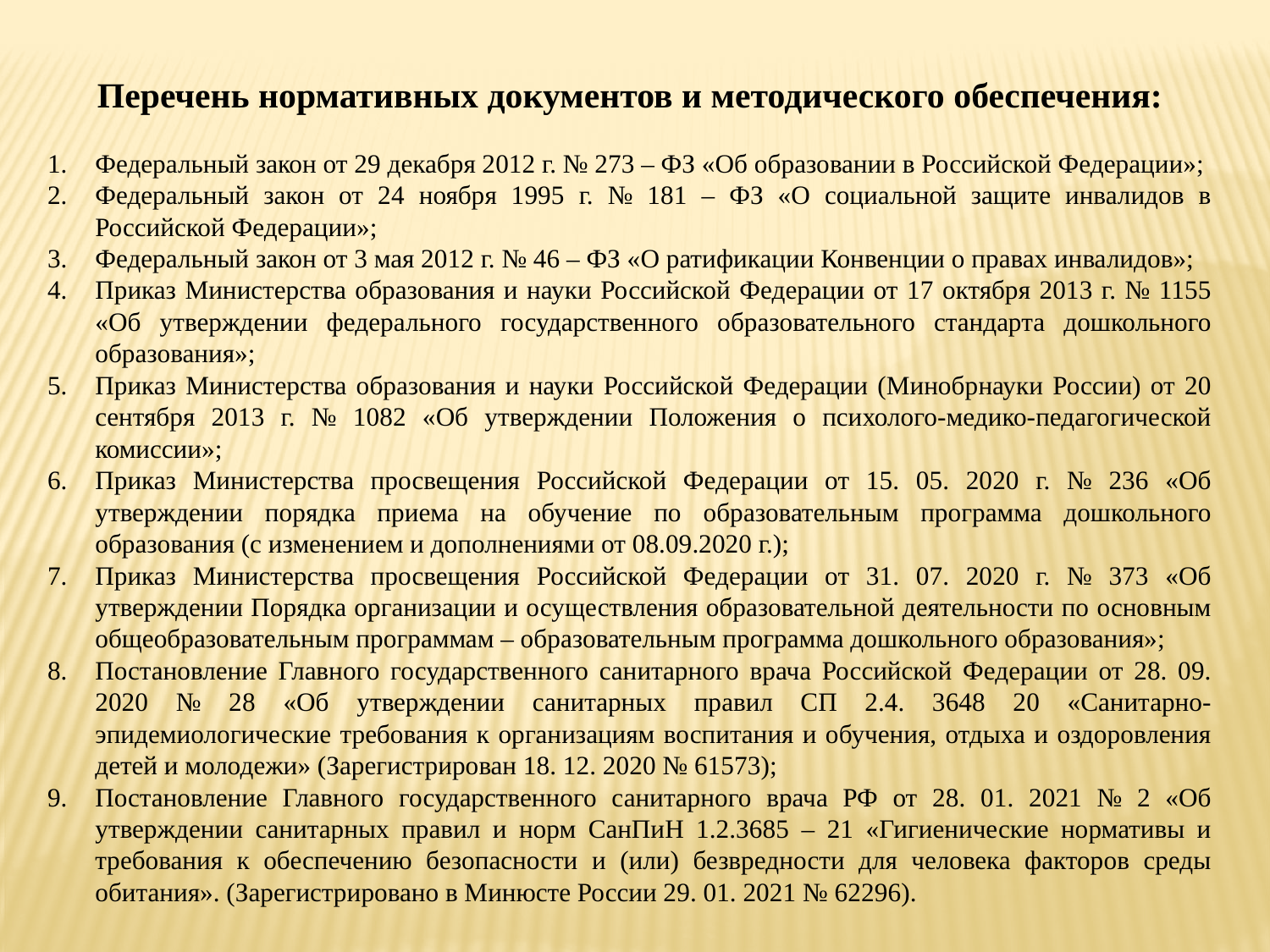

Перечень нормативных документов и методического обеспечения:
Федеральный закон от 29 декабря 2012 г. № 273 – ФЗ «Об образовании в Российской Федерации»;
Федеральный закон от 24 ноября 1995 г. № 181 – ФЗ «О социальной защите инвалидов в Российской Федерации»;
Федеральный закон от 3 мая 2012 г. № 46 – ФЗ «О ратификации Конвенции о правах инвалидов»;
Приказ Министерства образования и науки Российской Федерации от 17 октября 2013 г. № 1155 «Об утверждении федерального государственного образовательного стандарта дошкольного образования»;
Приказ Министерства образования и науки Российской Федерации (Минобрнауки России) от 20 сентября 2013 г. № 1082 «Об утверждении Положения о психолого-медико-педагогической комиссии»;
Приказ Министерства просвещения Российской Федерации от 15. 05. 2020 г. № 236 «Об утверждении порядка приема на обучение по образовательным программа дошкольного образования (с изменением и дополнениями от 08.09.2020 г.);
Приказ Министерства просвещения Российской Федерации от 31. 07. 2020 г. № 373 «Об утверждении Порядка организации и осуществления образовательной деятельности по основным общеобразовательным программам – образовательным программа дошкольного образования»;
Постановление Главного государственного санитарного врача Российской Федерации от 28. 09. 2020 № 28 «Об утверждении санитарных правил СП 2.4. 3648 20 «Санитарно-эпидемиологические требования к организациям воспитания и обучения, отдыха и оздоровления детей и молодежи» (Зарегистрирован 18. 12. 2020 № 61573);
Постановление Главного государственного санитарного врача РФ от 28. 01. 2021 № 2 «Об утверждении санитарных правил и норм СанПиН 1.2.3685 – 21 «Гигиенические нормативы и требования к обеспечению безопасности и (или) безвредности для человека факторов среды обитания». (Зарегистрировано в Минюсте России 29. 01. 2021 № 62296).